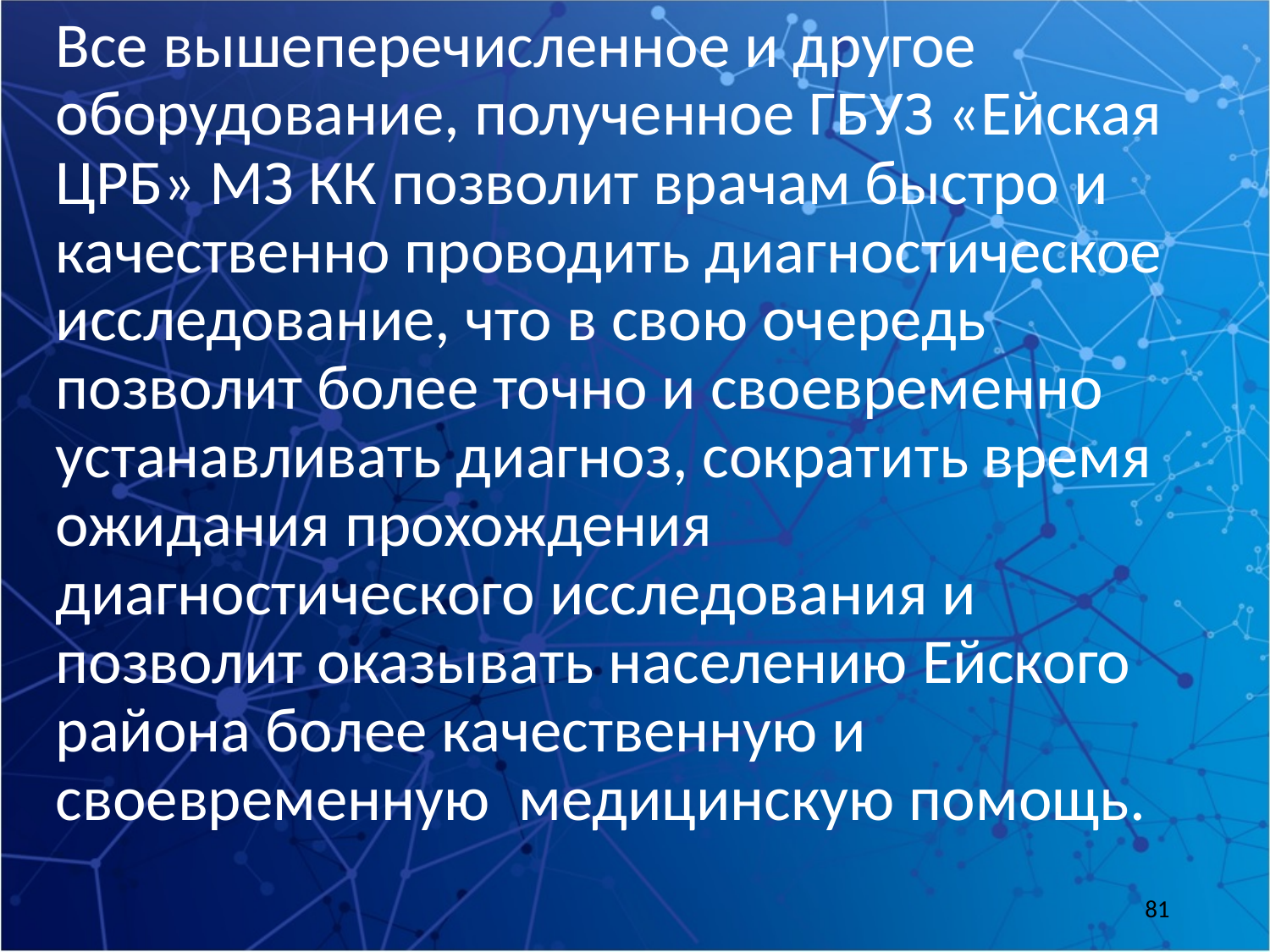

# Все вышеперечисленное и другое оборудование, полученное ГБУЗ «Ейская ЦРБ» МЗ КК позволит врачам быстро и качественно проводить диагностическое исследование, что в свою очередь позволит более точно и своевременно устанавливать диагноз, сократить время ожидания прохождения диагностического исследования и позволит оказывать населению Ейского района более качественную и своевременную  медицинскую помощь.
81